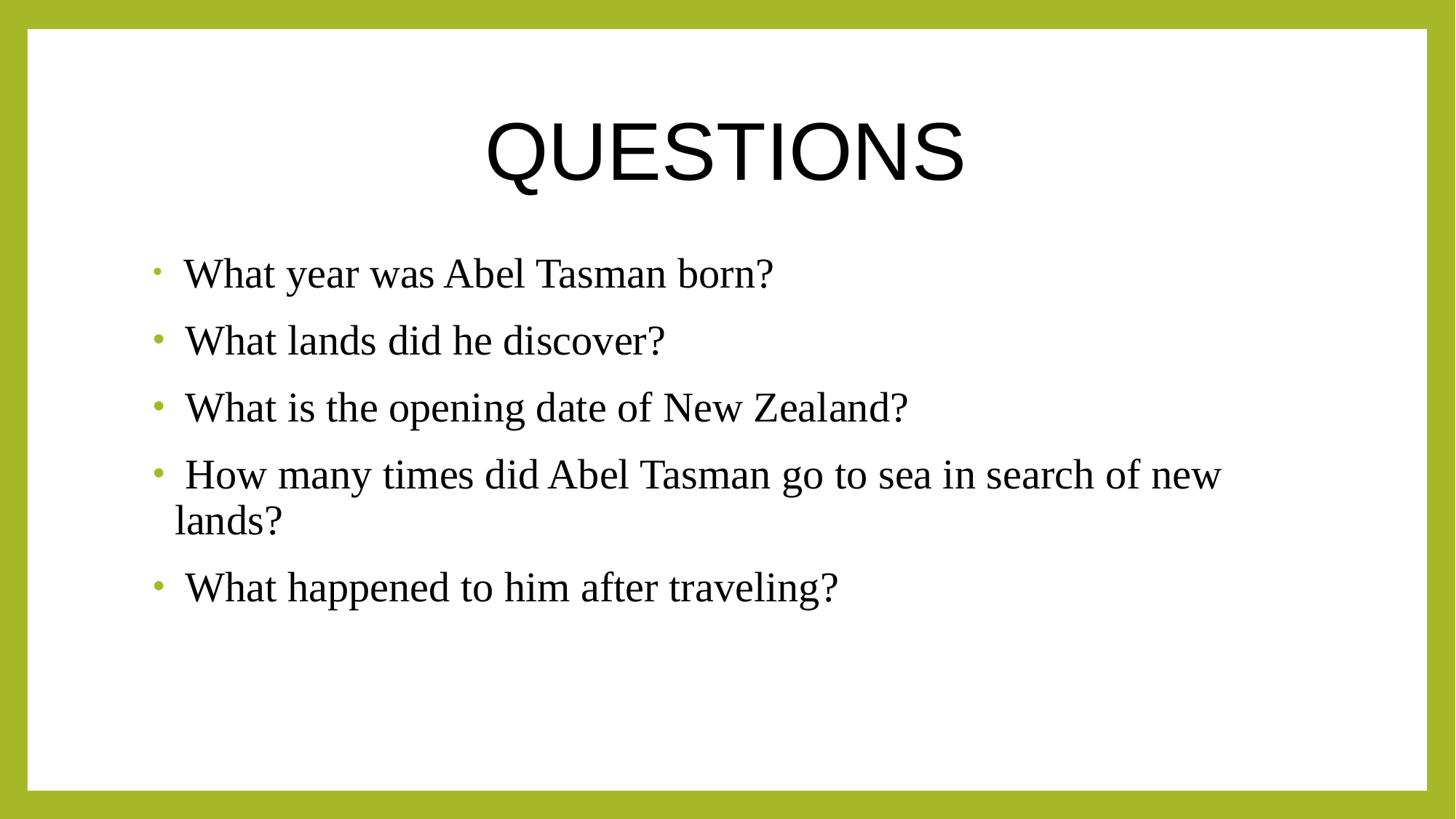

# QUESTIONS
 What year was Abel Tasman born?
 What lands did he discover?
 What is the opening date of New Zealand?
 How many times did Abel Tasman go to sea in search of new lands?
 What happened to him after traveling?